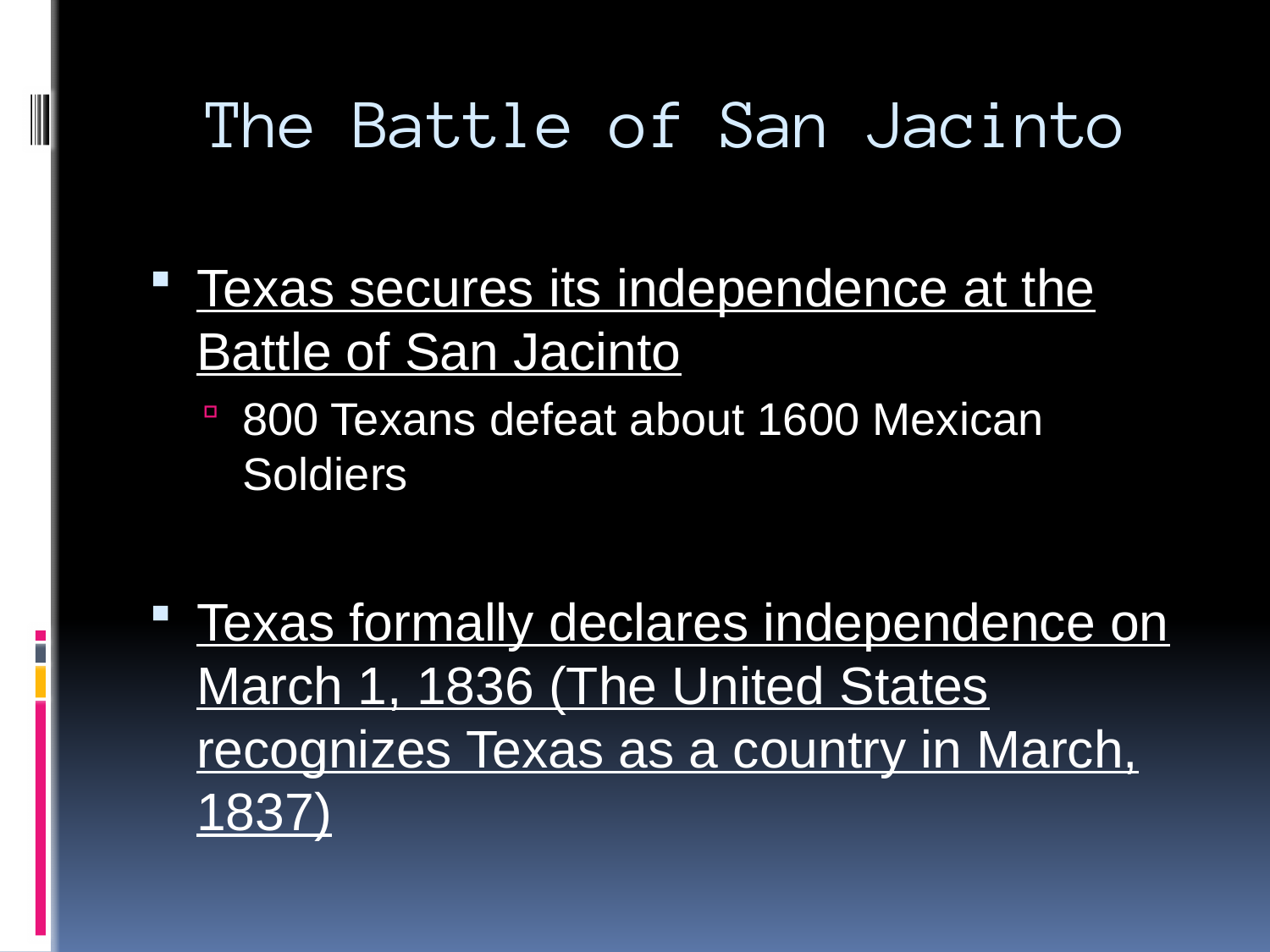

# The Battle of San Jacinto
Texas secures its independence at the Battle of San Jacinto
800 Texans defeat about 1600 Mexican Soldiers

Texas formally declares independence on March 1, 1836 (The United States recognizes Texas as a country in March, 1837)